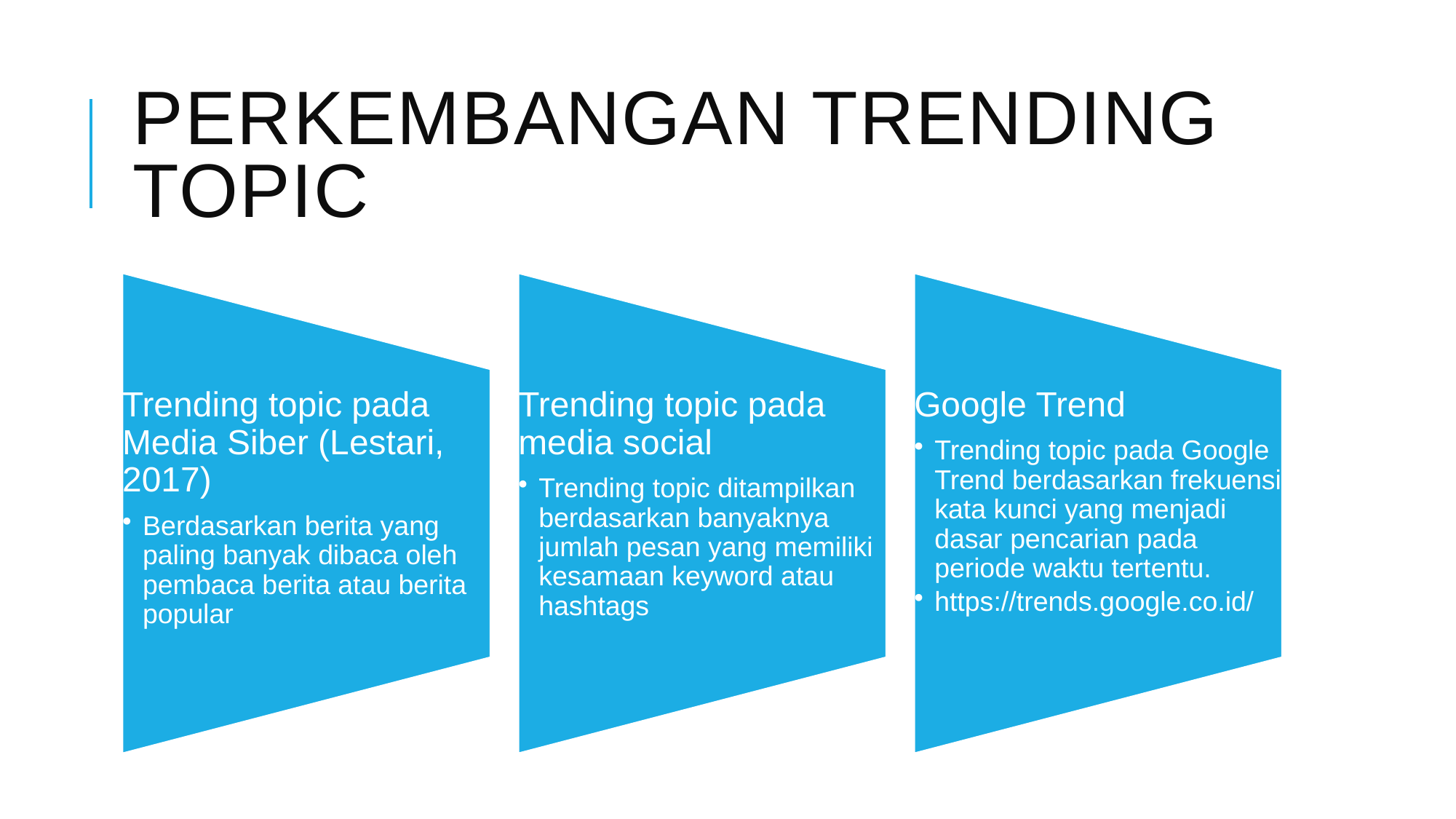

# Perkembangan Trending topic
Trending topic pada Media Siber (Lestari, 2017)
Berdasarkan berita yang paling banyak dibaca oleh pembaca berita atau berita popular
Trending topic pada media social
Trending topic ditampilkan berdasarkan banyaknya jumlah pesan yang memiliki kesamaan keyword atau hashtags
Google Trend
Trending topic pada Google Trend berdasarkan frekuensi kata kunci yang menjadi dasar pencarian pada periode waktu tertentu.
https://trends.google.co.id/